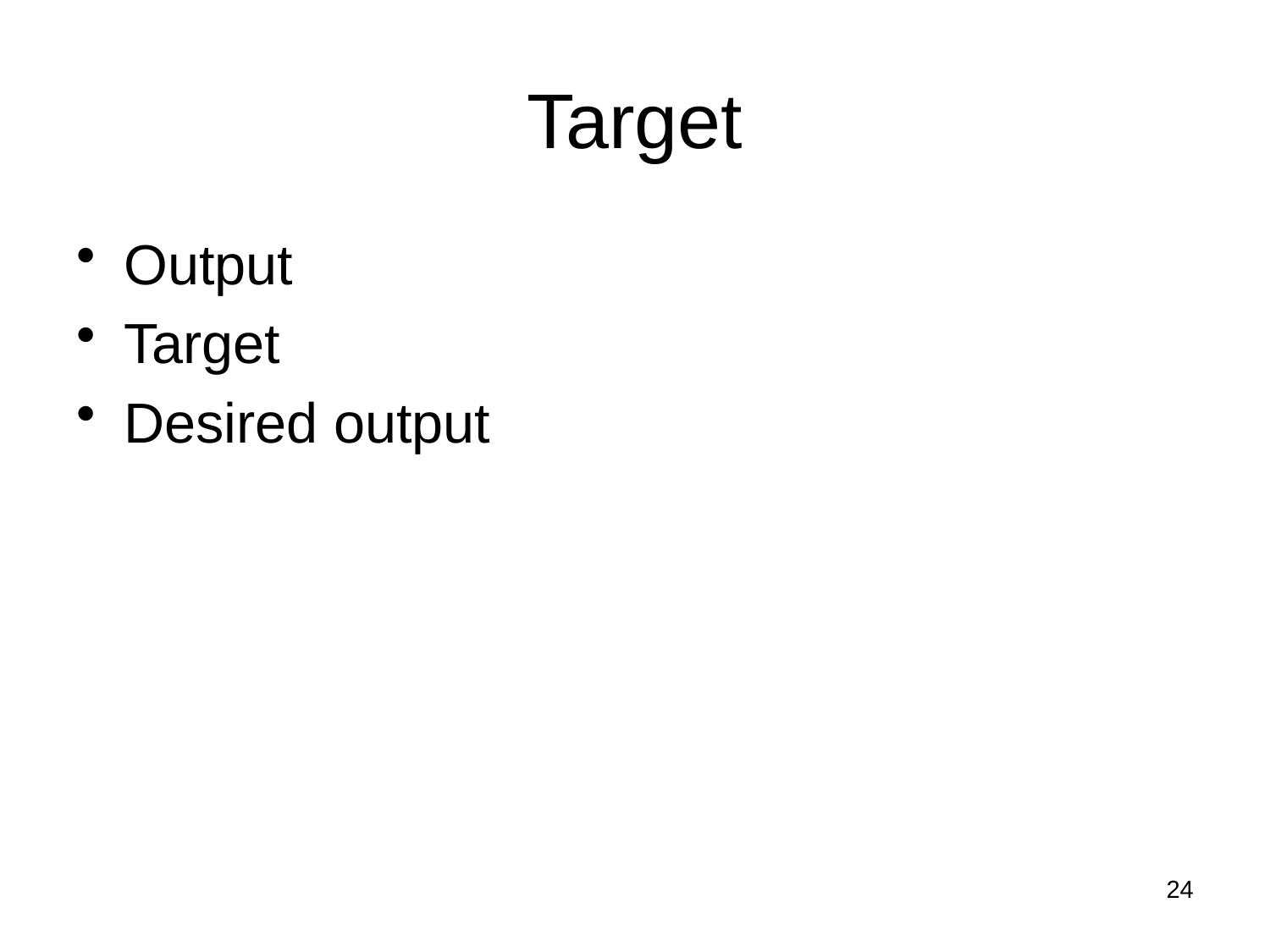

# Target
Output
Target
Desired output
24